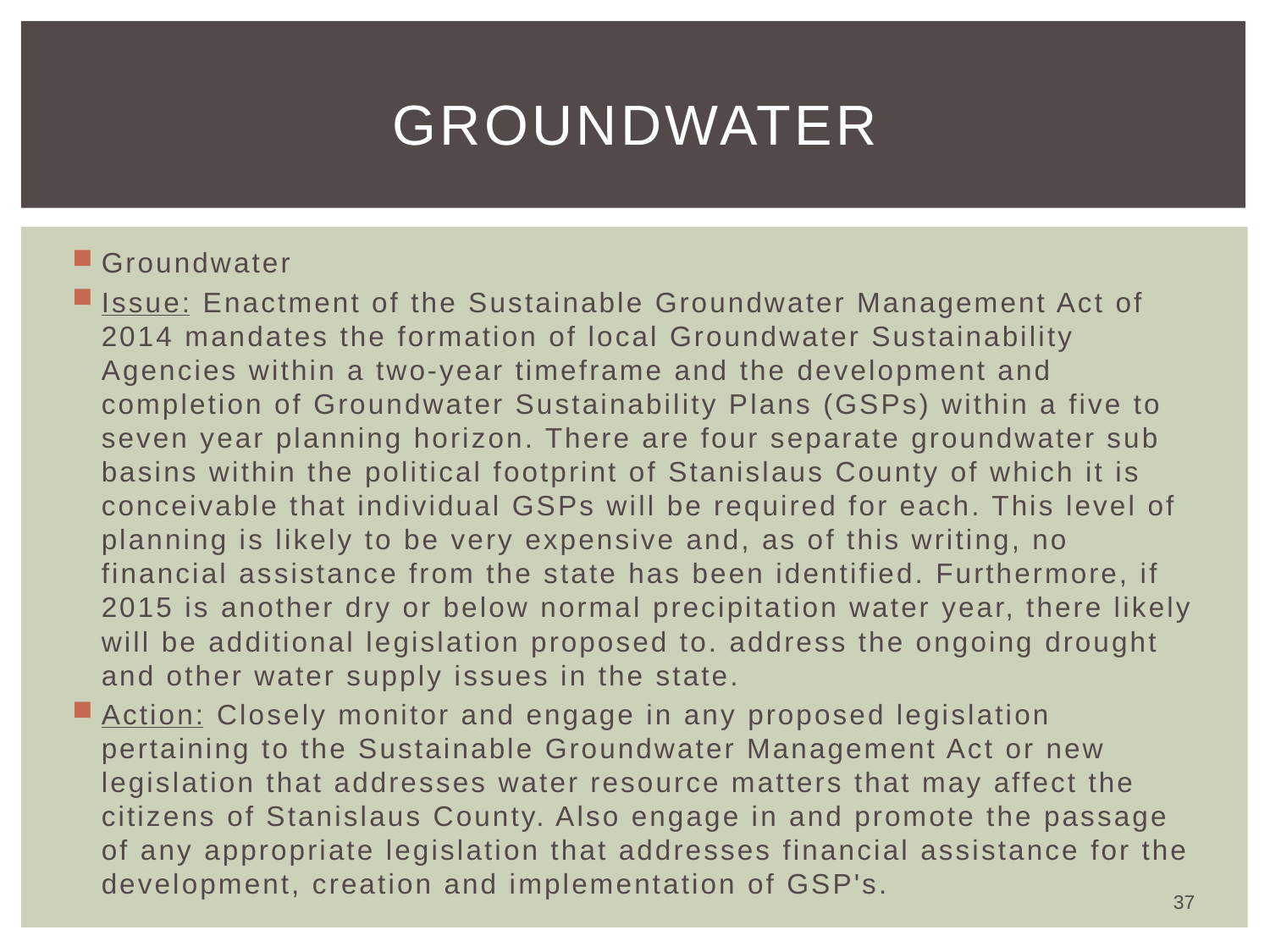

# GROUNDWATER
Groundwater
Issue: Enactment of the Sustainable Groundwater Management Act of 2014 mandates the formation of local Groundwater Sustainability Agencies within a two-year timeframe and the development and completion of Groundwater Sustainability Plans (GSPs) within a five to seven year planning horizon. There are four separate groundwater sub basins within the political footprint of Stanislaus County of which it is conceivable that individual GSPs will be required for each. This level of planning is likely to be very expensive and, as of this writing, no financial assistance from the state has been identified. Furthermore, if 2015 is another dry or below normal precipitation water year, there likely will be additional legislation proposed to. address the ongoing drought and other water supply issues in the state.
Action: Closely monitor and engage in any proposed legislation pertaining to the Sustainable Groundwater Management Act or new legislation that addresses water resource matters that may affect the citizens of Stanislaus County. Also engage in and promote the passage of any appropriate legislation that addresses financial assistance for the development, creation and implementation of GSP's.

37